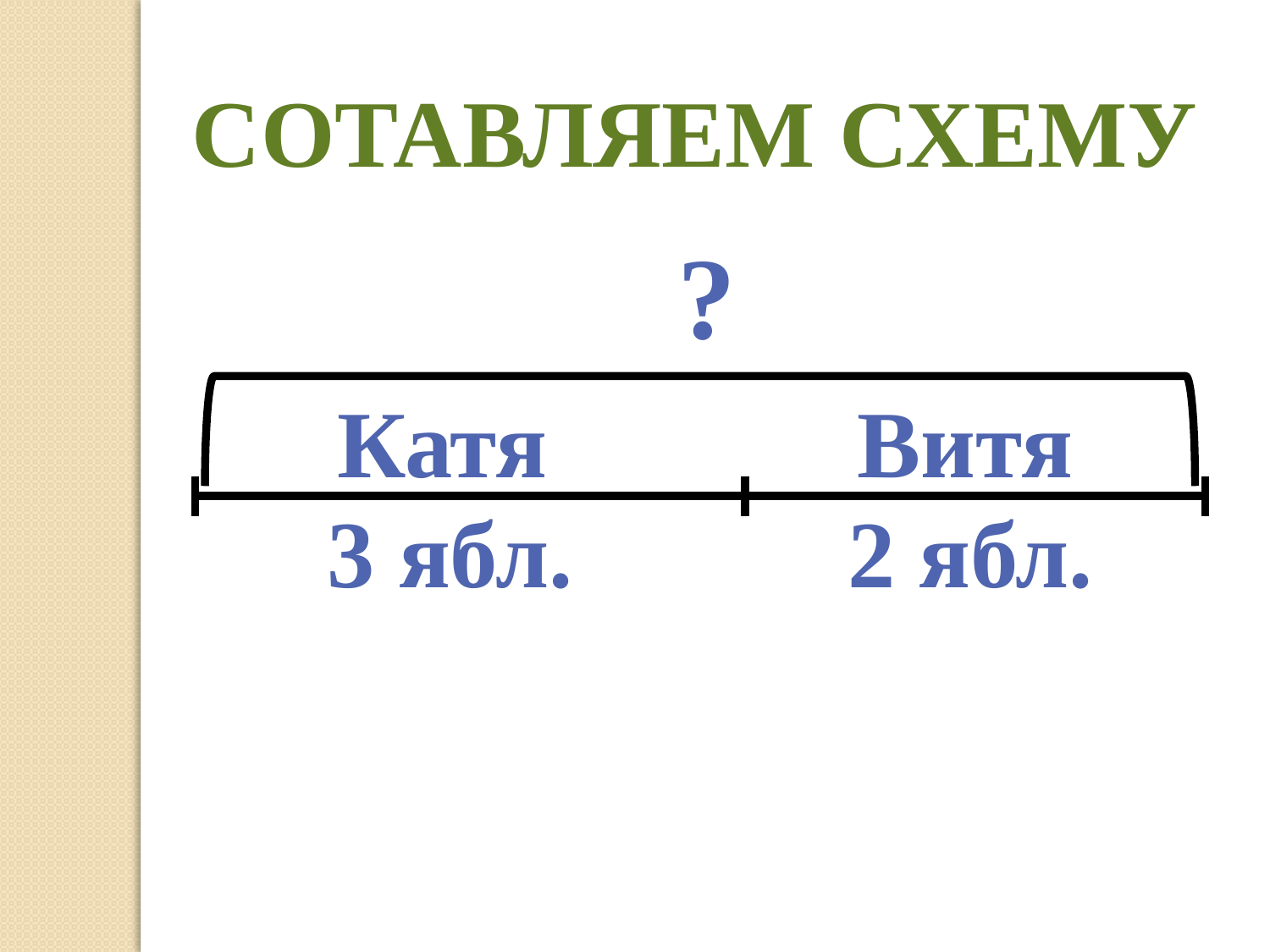

СОТАВЛЯЕМ СХЕМУ
?
Катя

Витя
3 ябл.
2 ябл.